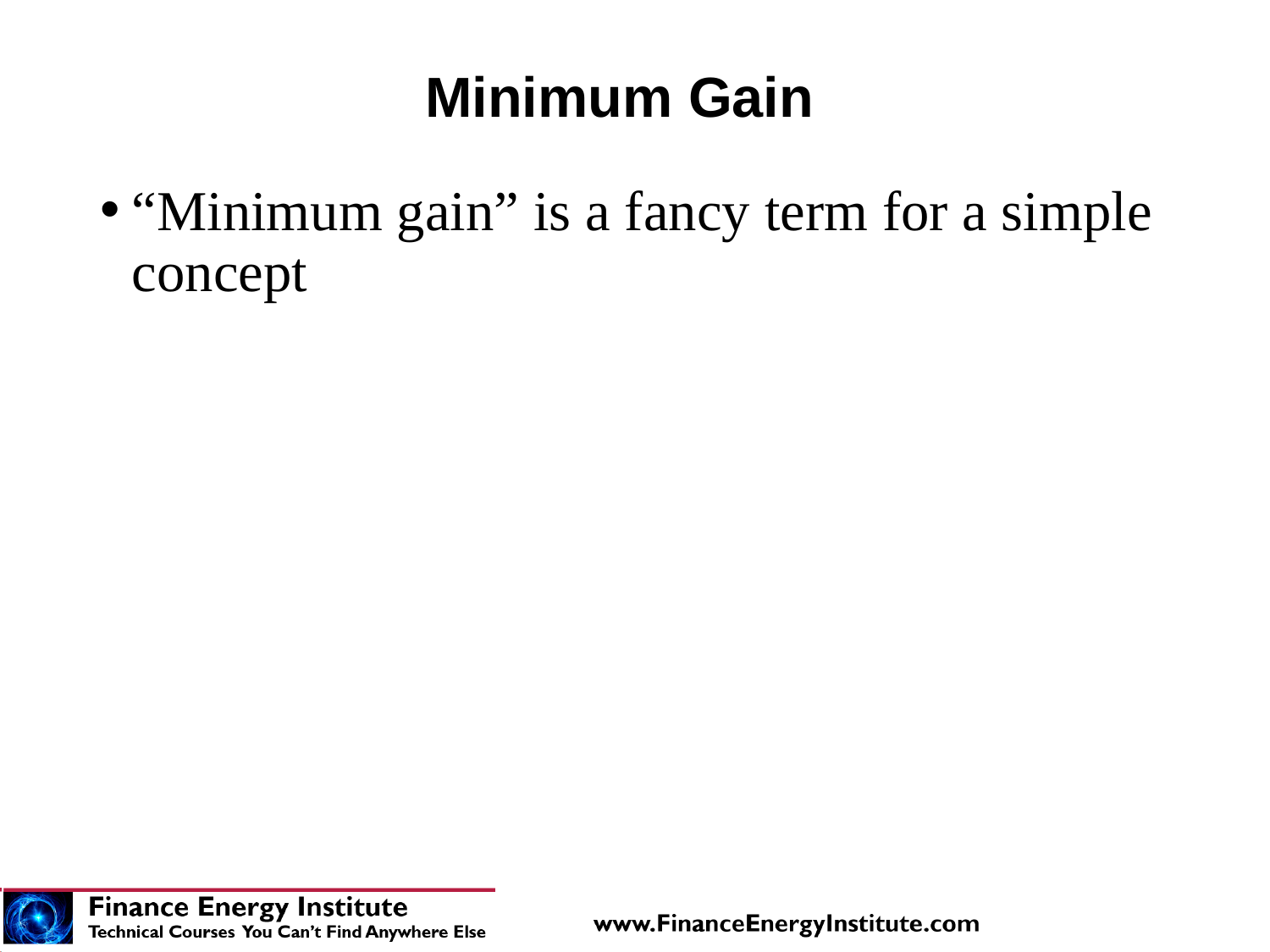

# Minimum Gain
“Minimum gain” is a fancy term for a simple concept